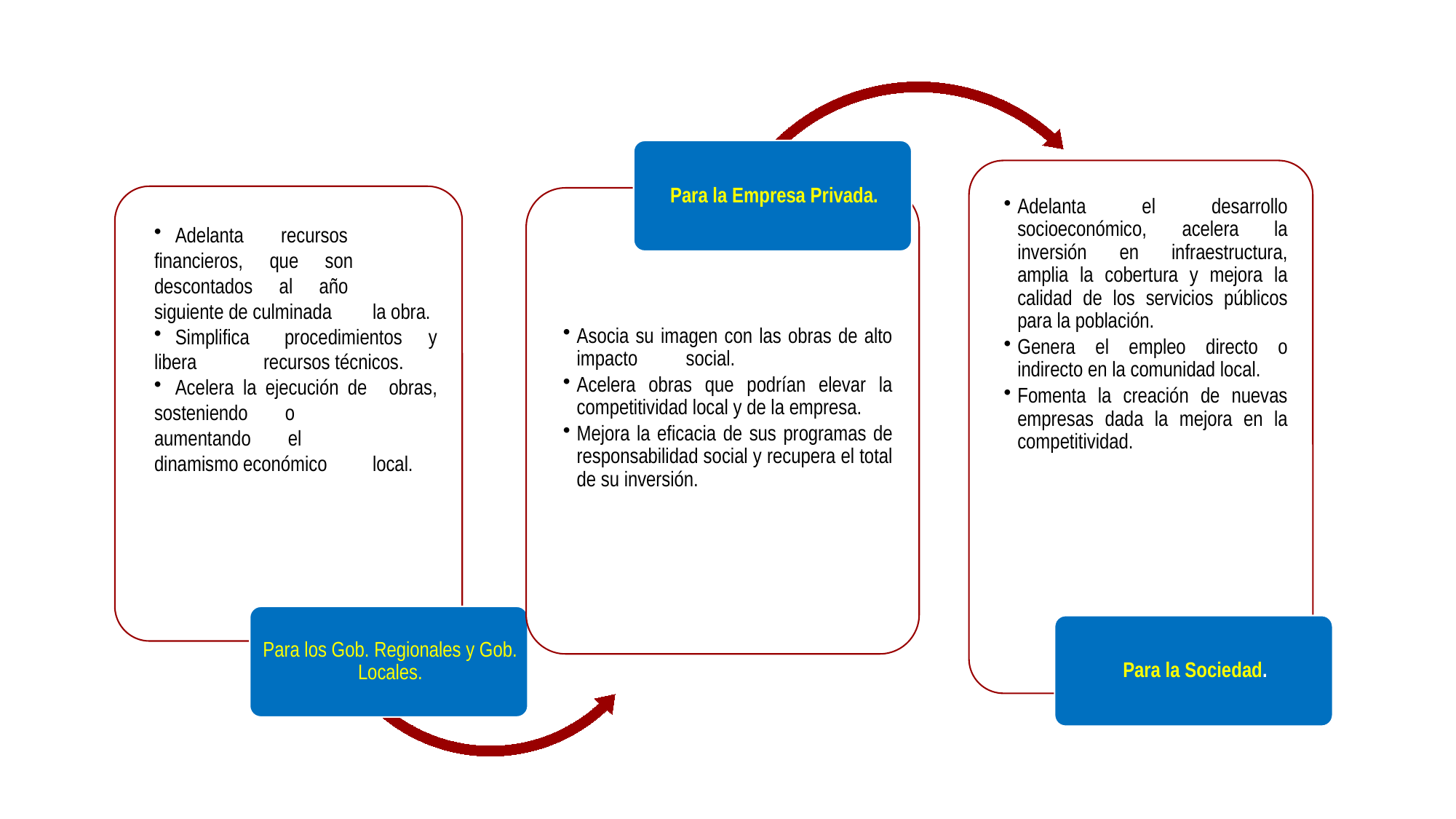

Adelanta recursos 	financieros, que son 	descontados al año 	siguiente de culminada 	la obra.
	Simplifica 	procedimientos y libera 	recursos técnicos.
	Acelera la ejecución de 	obras, sosteniendo o 	aumentando el 	dinamismo económico 	local.
Para los Gob. Regionales y Gob. Locales.
Asocia su imagen con las obras de alto impacto 	social.
Acelera obras que podrían elevar la competitividad local y de la empresa.
Mejora la eficacia de sus programas de responsabilidad social y recupera el total de su inversión.
Para la Empresa Privada.
Adelanta el desarrollo socioeconómico, acelera la inversión en infraestructura, amplia la cobertura y mejora la calidad de los servicios públicos para la población.
Genera el empleo directo o indirecto en la comunidad local.
Fomenta la creación de nuevas empresas dada la mejora en la competitividad.
Para la Sociedad.